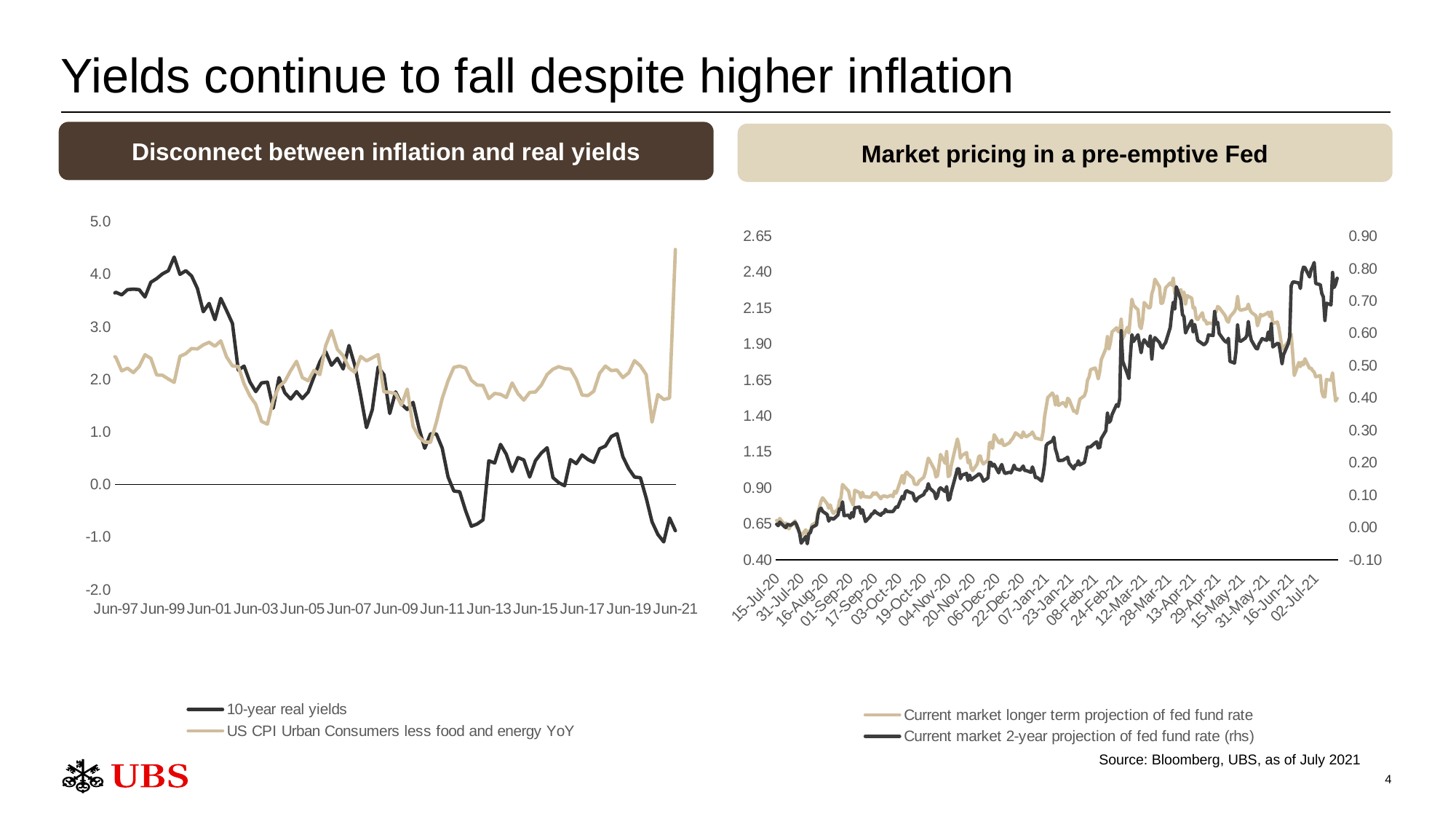

# Yields continue to fall despite higher inflation
Disconnect between inflation and real yields
Market pricing in a pre-emptive Fed

### Chart

| Category | 10-year real yields | US CPI Urban Consumers less food and energy YoY |
|---|---|---|
| 35520 | 3.58 | 2.4864 |
| 35611 | 3.66 | 2.4213 |
| 35703 | 3.61 | 2.1635 |
| 35795 | 3.71 | 2.2156 |
| 35885 | 3.72 | 2.1302 |
| 35976 | 3.71 | 2.2459 |
| 36068 | 3.57 | 2.4706 |
| 36160 | 3.85 | 2.4019 |
| 36250 | 3.92 | 2.0857 |
| 36341 | 4.01 | 2.0809 |
| 36433 | 4.07 | 2.0092 |
| 36525 | 4.33 | 1.9451 |
| 36616 | 4.0 | 2.4404 |
| 36707 | 4.07 | 2.4915 |
| 36798 | 3.97 | 2.5886 |
| 36889 | 3.73 | 2.5814 |
| 36980 | 3.289 | 2.6593 |
| 37071 | 3.448 | 2.7072 |
| 37162 | 3.138 | 2.633 |
| 37256 | 3.543 | 2.7352 |
| 37344 | 3.311 | 2.4285 |
| 37435 | 3.067 | 2.2593 |
| 37529 | 2.177 | 2.2448 |
| 37621 | 2.255 | 1.9169 |
| 37711 | 1.952 | 1.686 |
| 37802 | 1.77 | 1.5255 |
| 37894 | 1.935 | 1.2023 |
| 37986 | 1.949 | 1.1494 |
| 38077 | 1.453 | 1.6062 |
| 38168 | 2.0362 | 1.8653 |
| 38260 | 1.7453 | 1.9628 |
| 38352 | 1.627 | 2.1694 |
| 38442 | 1.7698 | 2.3457 |
| 38533 | 1.6374 | 2.0346 |
| 38625 | 1.7597 | 1.9757 |
| 38716 | 2.0526 | 2.1739 |
| 38807 | 2.3356 | 2.0927 |
| 38898 | 2.5305 | 2.6421 |
| 38989 | 2.2707 | 2.9309 |
| 39080 | 2.4023 | 2.573 |
| 39171 | 2.2001 | 2.4514 |
| 39262 | 2.6472 | 2.2215 |
| 39353 | 2.2688 | 2.1371 |
| 39447 | 1.6984 | 2.439 |
| 39538 | 1.0835 | 2.3547 |
| 39629 | 1.4246 | 2.4131 |
| 39721 | 2.2359 | 2.4732 |
| 39813 | 2.0886 | 1.7631 |
| 39903 | 1.3523 | 1.756 |
| 39994 | 1.764 | 1.7304 |
| 40086 | 1.5316 | 1.5102 |
| 40178 | 1.4281 | 1.8163 |
| 40268 | 1.565 | 1.1069 |
| 40359 | 1.0777 | 0.9039 |
| 40451 | 0.691 | 0.8041 |
| 40543 | 0.9645 | 0.8045 |
| 40633 | 0.9624 | 1.1902 |
| 40724 | 0.6934 | 1.6388 |
| 40816 | 0.1439 | 1.9747 |
| 40907 | -0.1243 | 2.2295 |
| 40998 | -0.139 | 2.2554 |
| 41089 | -0.4951 | 2.218 |
| 41180 | -0.7949 | 1.9846 |
| 41274 | -0.7513 | 1.8934 |
| 41362 | -0.6729 | 1.8873 |
| 41453 | 0.4526 | 1.6361 |
| 41547 | 0.4092 | 1.7341 |
| 41639 | 0.7648 | 1.7171 |
| 41729 | 0.5757 | 1.6567 |
| 41820 | 0.2485 | 1.9333 |
| 41912 | 0.5134 | 1.7288 |
| 42004 | 0.4689 | 1.6064 |
| 42094 | 0.1423 | 1.7534 |
| 42185 | 0.4553 | 1.7623 |
| 42277 | 0.5997 | 1.8916 |
| 42369 | 0.701 | 2.0957 |
| 42460 | 0.1324 | 2.1948 |
| 42551 | 0.0343 | 2.2446 |
| 42643 | -0.0234 | 2.2074 |
| 42734 | 0.4741 | 2.1967 |
| 42825 | 0.3986 | 2.002 |
| 42916 | 0.5638 | 1.703 |
| 43007 | 0.4764 | 1.6926 |
| 43098 | 0.4219 | 1.7758 |
| 43189 | 0.681 | 2.1171 |
| 43280 | 0.7328 | 2.255 |
| 43371 | 0.9139 | 2.1697 |
| 43465 | 0.9692 | 2.179 |
| 43553 | 0.5282 | 2.0366 |
| 43644 | 0.3005 | 2.1265 |
| 43738 | 0.1415 | 2.3577 |
| 43830 | 0.1296 | 2.2587 |
| 43921 | -0.2601 | 2.0914 |
| 44012 | -0.7102 | 1.1874 |
| 44104 | -0.9515 | 1.7133 |
| 44196 | -1.092 | 1.6197 |
| 44286 | -0.6363 | 1.6464 |
| 44377 | -0.88 | 4.4746 |

### Chart

| Category | Current market longer term projection of fed fund rate | Current market 2-year projection of fed fund rate (rhs) |
|---|---|---|
| 44027 | 0.674 | 0.0101 |
| 44028 | 0.6675 | 0.0056 |
| 44029 | 0.6874 | 0.0166 |
| 44032 | 0.6461 | 0.0028 |
| 44033 | 0.6557 | -0.0005 |
| 44034 | 0.6374 | 0.0094 |
| 44035 | 0.6154 | 0.0087 |
| 44036 | 0.6346 | 0.0065 |
| 44039 | 0.6711 | 0.0158 |
| 44040 | 0.6248 | 0.009 |
| 44041 | 0.6208 | -0.0042 |
| 44042 | 0.5843 | -0.0183 |
| 44043 | 0.5673 | -0.0484 |
| 44046 | 0.6094 | -0.0281 |
| 44047 | 0.5502 | -0.0503 |
| 44048 | 0.6005 | -0.019 |
| 44049 | 0.5872 | -0.0158 |
| 44050 | 0.6419 | 0.0001 |
| 44053 | 0.6625 | 0.008 |
| 44054 | 0.7341 | 0.0412 |
| 44055 | 0.7684 | 0.056 |
| 44056 | 0.8085 | 0.0596 |
| 44057 | 0.8316 | 0.0499 |
| 44060 | 0.7901 | 0.04 |
| 44061 | 0.7593 | 0.0196 |
| 44062 | 0.7817 | 0.0288 |
| 44063 | 0.7453 | 0.0283 |
| 44064 | 0.7231 | 0.0253 |
| 44067 | 0.7514 | 0.0386 |
| 44068 | 0.8105 | 0.0584 |
| 44069 | 0.8313 | 0.0556 |
| 44070 | 0.924 | 0.0793 |
| 44071 | 0.9119 | 0.0366 |
| 44074 | 0.8772 | 0.038 |
| 44075 | 0.8264 | 0.0285 |
| 44076 | 0.8048 | 0.0458 |
| 44077 | 0.7814 | 0.0328 |
| 44078 | 0.8839 | 0.0612 |
| 44081 | 0.8675 | 0.063 |
| 44082 | 0.8328 | 0.0439 |
| 44083 | 0.8692 | 0.0547 |
| 44084 | 0.8395 | 0.0364 |
| 44085 | 0.8392 | 0.0185 |
| 44088 | 0.8348 | 0.0332 |
| 44089 | 0.8447 | 0.0413 |
| 44090 | 0.8654 | 0.0433 |
| 44091 | 0.856 | 0.0516 |
| 44092 | 0.8653 | 0.0463 |
| 44095 | 0.825 | 0.0376 |
| 44096 | 0.8419 | 0.0452 |
| 44097 | 0.8428 | 0.0445 |
| 44098 | 0.8426 | 0.0557 |
| 44099 | 0.8373 | 0.0496 |
| 44102 | 0.8496 | 0.0488 |
| 44103 | 0.8386 | 0.0499 |
| 44104 | 0.8768 | 0.0563 |
| 44105 | 0.8637 | 0.0641 |
| 44106 | 0.8909 | 0.0625 |
| 44109 | 0.987 | 0.0962 |
| 44110 | 0.9308 | 0.088 |
| 44111 | 0.9975 | 0.1092 |
| 44112 | 1.01 | 0.1137 |
| 44113 | 0.9959 | 0.1104 |
| 44116 | 0.9675 | 0.1049 |
| 44117 | 0.9277 | 0.087 |
| 44118 | 0.9241 | 0.0814 |
| 44119 | 0.9248 | 0.09 |
| 44120 | 0.9477 | 0.0936 |
| 44123 | 0.9734 | 0.1016 |
| 44124 | 1.0061 | 0.1123 |
| 44125 | 1.0577 | 0.115 |
| 44126 | 1.1074 | 0.1351 |
| 44127 | 1.0895 | 0.1215 |
| 44130 | 1.0284 | 0.1082 |
| 44131 | 0.9766 | 0.089 |
| 44132 | 0.9849 | 0.0969 |
| 44133 | 1.0514 | 0.1172 |
| 44134 | 1.1326 | 0.1225 |
| 44137 | 1.0711 | 0.111 |
| 44138 | 1.1526 | 0.126 |
| 44139 | 0.9788 | 0.0849 |
| 44140 | 0.987 | 0.0881 |
| 44141 | 1.0557 | 0.1101 |
| 44144 | 1.1931 | 0.1622 |
| 44145 | 1.2399 | 0.1816 |
| 44146 | 1.1947 | 0.1816 |
| 44147 | 1.1069 | 0.1506 |
| 44148 | 1.1253 | 0.1618 |
| 44151 | 1.1461 | 0.1672 |
| 44152 | 1.0754 | 0.1454 |
| 44153 | 1.0926 | 0.1619 |
| 44154 | 1.0355 | 0.1471 |
| 44155 | 1.0208 | 0.1513 |
| 44158 | 1.0672 | 0.1613 |
| 44159 | 1.1195 | 0.1658 |
| 44160 | 1.1221 | 0.1633 |
| 44161 | 1.0846 | 0.1549 |
| 44162 | 1.0667 | 0.1432 |
| 44165 | 1.0943 | 0.1531 |
| 44166 | 1.2138 | 0.2011 |
| 44167 | 1.2175 | 0.2008 |
| 44168 | 1.1747 | 0.1896 |
| 44169 | 1.2698 | 0.1952 |
| 44172 | 1.2174 | 0.169 |
| 44173 | 1.2119 | 0.1855 |
| 44174 | 1.2371 | 0.1947 |
| 44175 | 1.1973 | 0.1782 |
| 44176 | 1.196 | 0.1669 |
| 44179 | 1.2141 | 0.1707 |
| 44180 | 1.2308 | 0.1691 |
| 44181 | 1.2423 | 0.1787 |
| 44182 | 1.2608 | 0.1925 |
| 44183 | 1.2834 | 0.1815 |
| 44186 | 1.259 | 0.1772 |
| 44187 | 1.2497 | 0.1835 |
| 44188 | 1.2892 | 0.1899 |
| 44189 | 1.2651 | 0.1759 |
| 44190 | 1.2557 | 0.1758 |
| 44193 | 1.2758 | 0.1706 |
| 44194 | 1.2888 | 0.1872 |
| 44195 | 1.2664 | 0.1731 |
| 44196 | 1.2448 | 0.1541 |
| 44197 | 1.2448 | 0.155 |
| 44200 | 1.2356 | 0.1436 |
| 44201 | 1.2938 | 0.1654 |
| 44202 | 1.3982 | 0.1984 |
| 44203 | 1.4624 | 0.2533 |
| 44204 | 1.5277 | 0.2595 |
| 44207 | 1.5601 | 0.2672 |
| 44208 | 1.5407 | 0.2791 |
| 44209 | 1.4768 | 0.2426 |
| 44210 | 1.5387 | 0.2277 |
| 44211 | 1.4736 | 0.2068 |
| 44214 | 1.4935 | 0.2077 |
| 44215 | 1.4832 | 0.2114 |
| 44216 | 1.4646 | 0.2133 |
| 44217 | 1.523 | 0.2174 |
| 44218 | 1.5137 | 0.1984 |
| 44221 | 1.4327 | 0.1811 |
| 44222 | 1.4358 | 0.1932 |
| 44223 | 1.418 | 0.1927 |
| 44224 | 1.4683 | 0.2061 |
| 44225 | 1.5165 | 0.1935 |
| 44228 | 1.5413 | 0.2014 |
| 44229 | 1.5737 | 0.223 |
| 44230 | 1.6485 | 0.2485 |
| 44231 | 1.6715 | 0.2485 |
| 44232 | 1.7224 | 0.2493 |
| 44235 | 1.7338 | 0.2616 |
| 44236 | 1.7036 | 0.2648 |
| 44237 | 1.6583 | 0.2459 |
| 44238 | 1.7096 | 0.2471 |
| 44239 | 1.7914 | 0.275 |
| 44242 | 1.8692 | 0.2989 |
| 44243 | 1.9515 | 0.3533 |
| 44244 | 1.8657 | 0.3246 |
| 44245 | 1.9146 | 0.3301 |
| 44246 | 1.9841 | 0.3488 |
| 44249 | 2.0133 | 0.3795 |
| 44250 | 1.9878 | 0.3739 |
| 44251 | 1.9844 | 0.3962 |
| 44252 | 2.0726 | 0.6078 |
| 44253 | 1.9368 | 0.5133 |
| 44256 | 2.0159 | 0.4747 |
| 44257 | 1.9775 | 0.4601 |
| 44258 | 2.0929 | 0.5302 |
| 44259 | 2.2112 | 0.5958 |
| 44260 | 2.1691 | 0.5745 |
| 44263 | 2.1382 | 0.5955 |
| 44264 | 2.026 | 0.5661 |
| 44265 | 2.0077 | 0.5399 |
| 44266 | 2.0666 | 0.5676 |
| 44267 | 2.1887 | 0.58 |
| 44270 | 2.1501 | 0.5599 |
| 44271 | 2.1557 | 0.5914 |
| 44272 | 2.2494 | 0.5203 |
| 44273 | 2.2833 | 0.5735 |
| 44274 | 2.3504 | 0.5866 |
| 44277 | 2.2976 | 0.5714 |
| 44278 | 2.1835 | 0.5593 |
| 44279 | 2.1847 | 0.5543 |
| 44280 | 2.2303 | 0.5648 |
| 44281 | 2.2909 | 0.5713 |
| 44284 | 2.3244 | 0.6178 |
| 44285 | 2.309 | 0.6635 |
| 44286 | 2.3591 | 0.6958 |
| 44287 | 2.2497 | 0.6749 |
| 44288 | 2.262 | 0.7436 |
| 44291 | 2.2771 | 0.7029 |
| 44292 | 2.2259 | 0.6578 |
| 44293 | 2.2608 | 0.6509 |
| 44294 | 2.1763 | 0.6009 |
| 44295 | 2.2368 | 0.6124 |
| 44298 | 2.219 | 0.6393 |
| 44299 | 2.1502 | 0.6039 |
| 44300 | 2.1536 | 0.6272 |
| 44301 | 2.0781 | 0.6029 |
| 44302 | 2.0705 | 0.5779 |
| 44305 | 2.1176 | 0.5677 |
| 44306 | 2.068 | 0.5643 |
| 44307 | 2.0632 | 0.5682 |
| 44308 | 2.039 | 0.5745 |
| 44309 | 2.0468 | 0.595 |
| 44312 | 2.0413 | 0.5929 |
| 44313 | 2.1127 | 0.6673 |
| 44314 | 2.1249 | 0.6283 |
| 44315 | 2.1608 | 0.6338 |
| 44316 | 2.1532 | 0.5993 |
| 44319 | 2.1102 | 0.5791 |
| 44320 | 2.0953 | 0.5743 |
| 44321 | 2.0631 | 0.5722 |
| 44322 | 2.0522 | 0.5845 |
| 44323 | 2.0888 | 0.5133 |
| 44326 | 2.1266 | 0.508 |
| 44327 | 2.1516 | 0.5456 |
| 44328 | 2.2298 | 0.6257 |
| 44329 | 2.1458 | 0.5783 |
| 44330 | 2.1344 | 0.575 |
| 44333 | 2.1433 | 0.5847 |
| 44334 | 2.1452 | 0.5926 |
| 44335 | 2.1768 | 0.6357 |
| 44336 | 2.1407 | 0.5993 |
| 44337 | 2.1205 | 0.5782 |
| 44340 | 2.0961 | 0.5536 |
| 44341 | 2.0269 | 0.5516 |
| 44342 | 2.0617 | 0.5666 |
| 44343 | 2.1068 | 0.5742 |
| 44344 | 2.0961 | 0.5835 |
| 44347 | 2.1125 | 0.578 |
| 44348 | 2.121 | 0.6038 |
| 44349 | 2.0902 | 0.5796 |
| 44350 | 2.1244 | 0.6293 |
| 44351 | 2.0436 | 0.5578 |
| 44354 | 2.0529 | 0.569 |
| 44355 | 2.0088 | 0.5671 |
| 44356 | 1.9425 | 0.5392 |
| 44357 | 1.8644 | 0.5055 |
| 44358 | 1.8759 | 0.5335 |
| 44361 | 1.9159 | 0.567 |
| 44362 | 1.9065 | 0.5891 |
| 44363 | 1.9684 | 0.7465 |
| 44364 | 1.8322 | 0.7581 |
| 44365 | 1.682 | 0.7583 |
| 44368 | 1.7723 | 0.7553 |
| 44369 | 1.7435 | 0.7382 |
| 44370 | 1.7741 | 0.7864 |
| 44371 | 1.7558 | 0.804 |
| 44372 | 1.7977 | 0.8028 |
| 44375 | 1.7306 | 0.7739 |
| 44376 | 1.7328 | 0.7965 |
| 44377 | 1.7152 | 0.8054 |
| 44378 | 1.7052 | 0.8186 |
| 44379 | 1.673 | 0.7538 |
| 44382 | 1.6811 | 0.7499 |
| 44383 | 1.5692 | 0.7228 |
| 44384 | 1.5341 | 0.7121 |
| 44385 | 1.5341 | 0.6394 |
| 44386 | 1.6532 | 0.6928 |
| 44389 | 1.6486 | 0.6877 |
| 44390 | 1.7002 | 0.7877 |
| 44391 | 1.5973 | 0.7414 |
| 44392 | 1.5047 | 0.7515 |
| 44393 | 1.5229 | 0.7699 |
Source: Bloomberg, UBS, as of July 2021